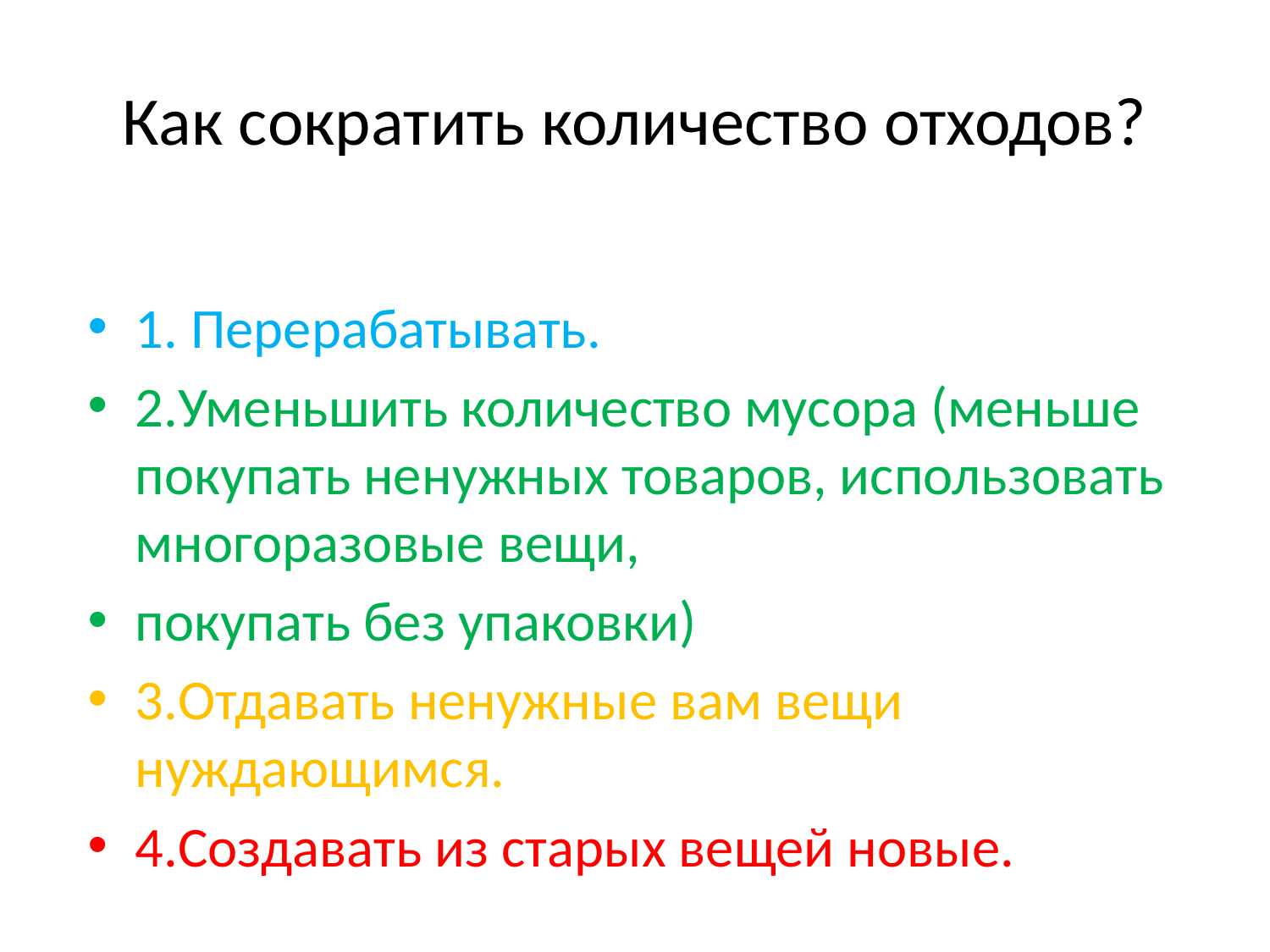

# Как сократить количество отходов?

1. Перерабатывать.
2.Уменьшить количество мусора (меньше покупать ненужных товаров, использовать многоразовые вещи,
покупать без упаковки)
3.Отдавать ненужные вам вещи нуждающимся.
4.Создавать из старых вещей новые.